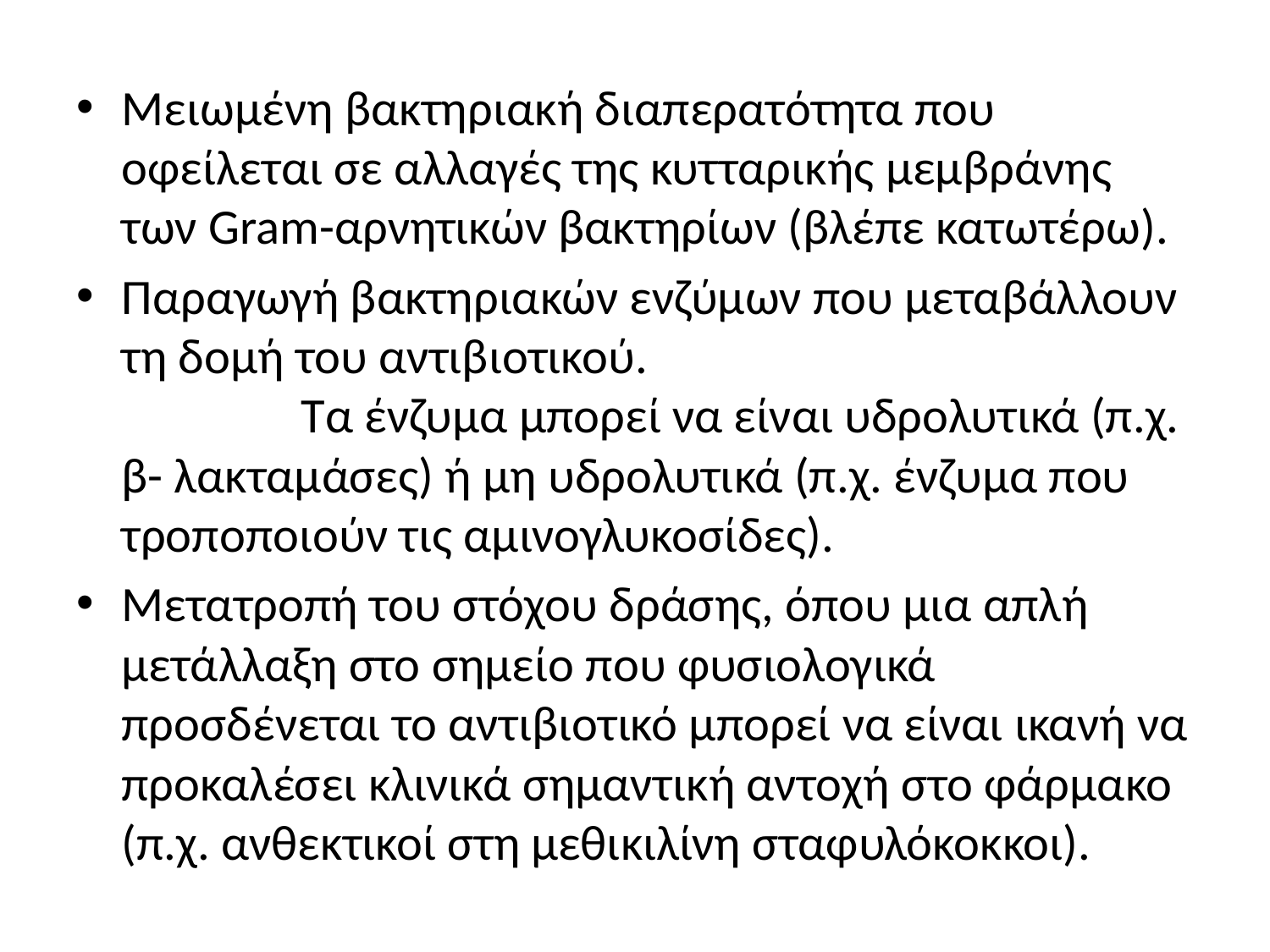

Μειωμένη βακτηριακή διαπερατότητα που οφείλεται σε αλλαγές της κυτταρικής μεμβράνης των Gram-αρνητικών βακτηρίων (βλέπε κατωτέρω).
Παραγωγή βακτηριακών ενζύμων που μεταβάλλουν τη δομή του αντιβιοτικού.                                                                 Τα ένζυμα μπορεί να είναι υδρολυτικά (π.χ. β- λακταμάσες) ή μη υδρολυτικά (π.χ. ένζυμα που τροποποιούν τις αμινογλυκοσίδες).
Μετατροπή του στόχου δράσης, όπου μια απλή μετάλλαξη στο σημείο που φυσιολογικά προσδένεται το αντιβιοτικό μπορεί να είναι ικανή να προκαλέσει κλινικά σημαντική αντοχή στο φάρμακο (π.χ. ανθεκτικοί στη μεθικιλίνη σταφυλόκοκκοι).